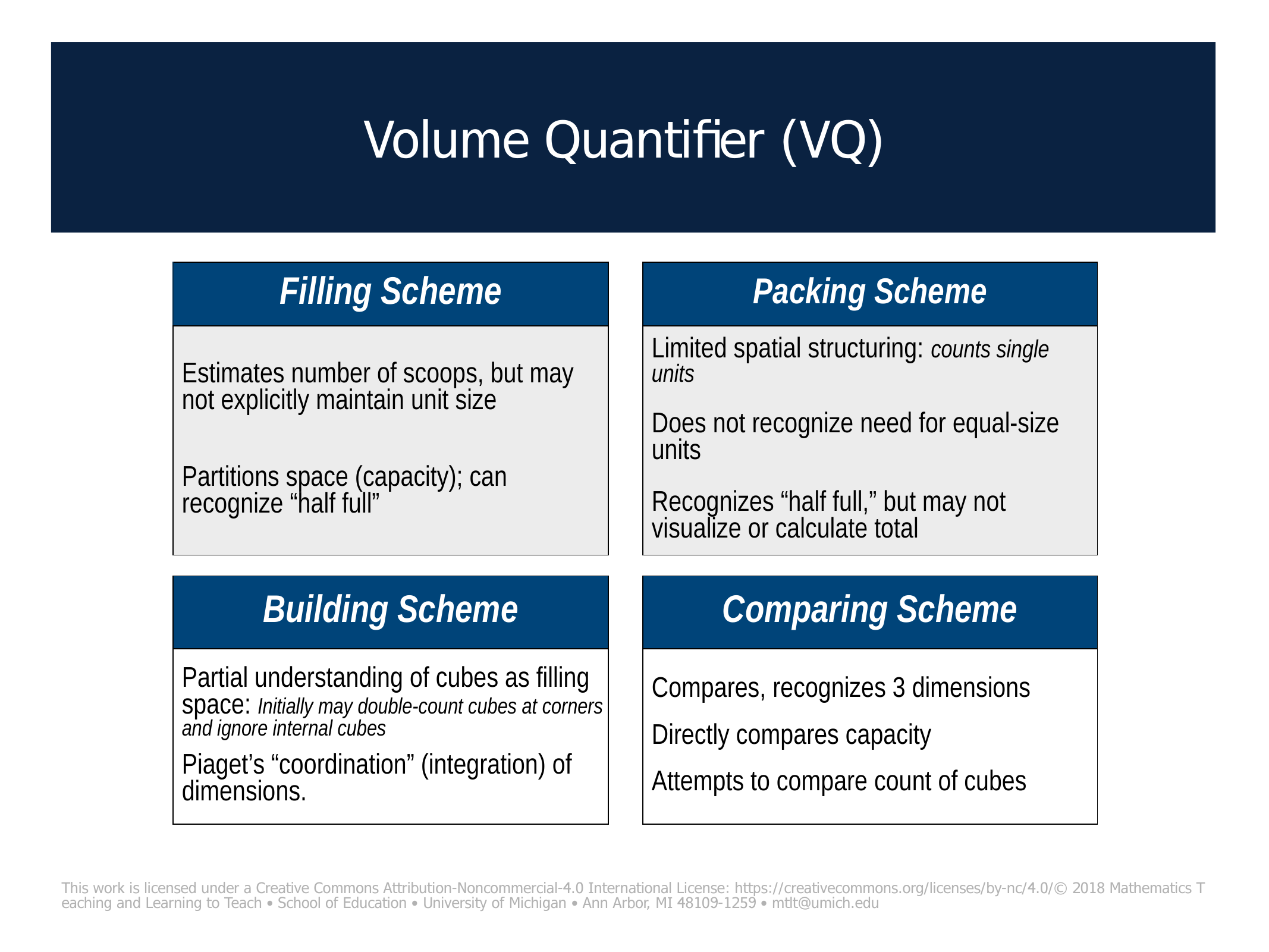

# Volume Quantifier (VQ)
| Filling Scheme |  | Packing Scheme |
| --- | --- | --- |
| Estimates number of scoops, but may not explicitly maintain unit size Partitions space (capacity); can recognize “half full” |  | Limited spatial structuring: counts single units Does not recognize need for equal-size units Recognizes “half full,” but may not visualize or calculate total |
|  |  |  |
| Building Scheme |  | Comparing Scheme |
| Partial understanding of cubes as filling space: Initially may double-count cubes at corners and ignore internal cubes Piaget’s “coordination” (integration) of dimensions. |  | Compares, recognizes 3 dimensions Directly compares capacity Attempts to compare count of cubes |
This work is licensed under a Creative Commons Attribution-Noncommercial-4.0 International License: https://creativecommons.org/licenses/by-nc/4.0/
© 2018 Mathematics Teaching and Learning to Teach • School of Education • University of Michigan • Ann Arbor, MI 48109-1259 • mtlt@umich.edu